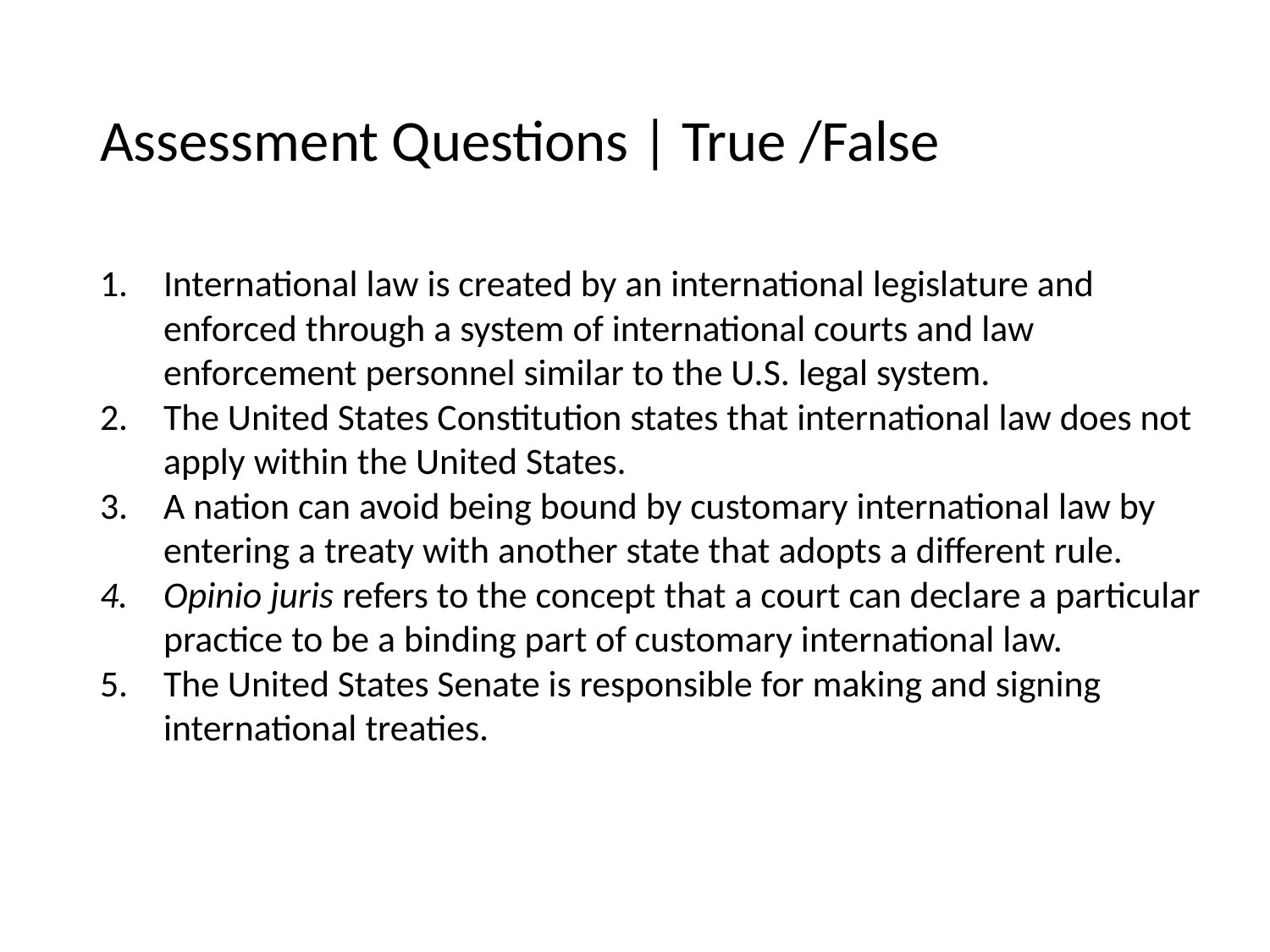

# Assessment Questions | True /False
International law is created by an international legislature and enforced through a system of international courts and law enforcement personnel similar to the U.S. legal system.
The United States Constitution states that international law does not apply within the United States.
A nation can avoid being bound by customary international law by entering a treaty with another state that adopts a different rule.
Opinio juris refers to the concept that a court can declare a particular practice to be a binding part of customary international law.
The United States Senate is responsible for making and signing international treaties.